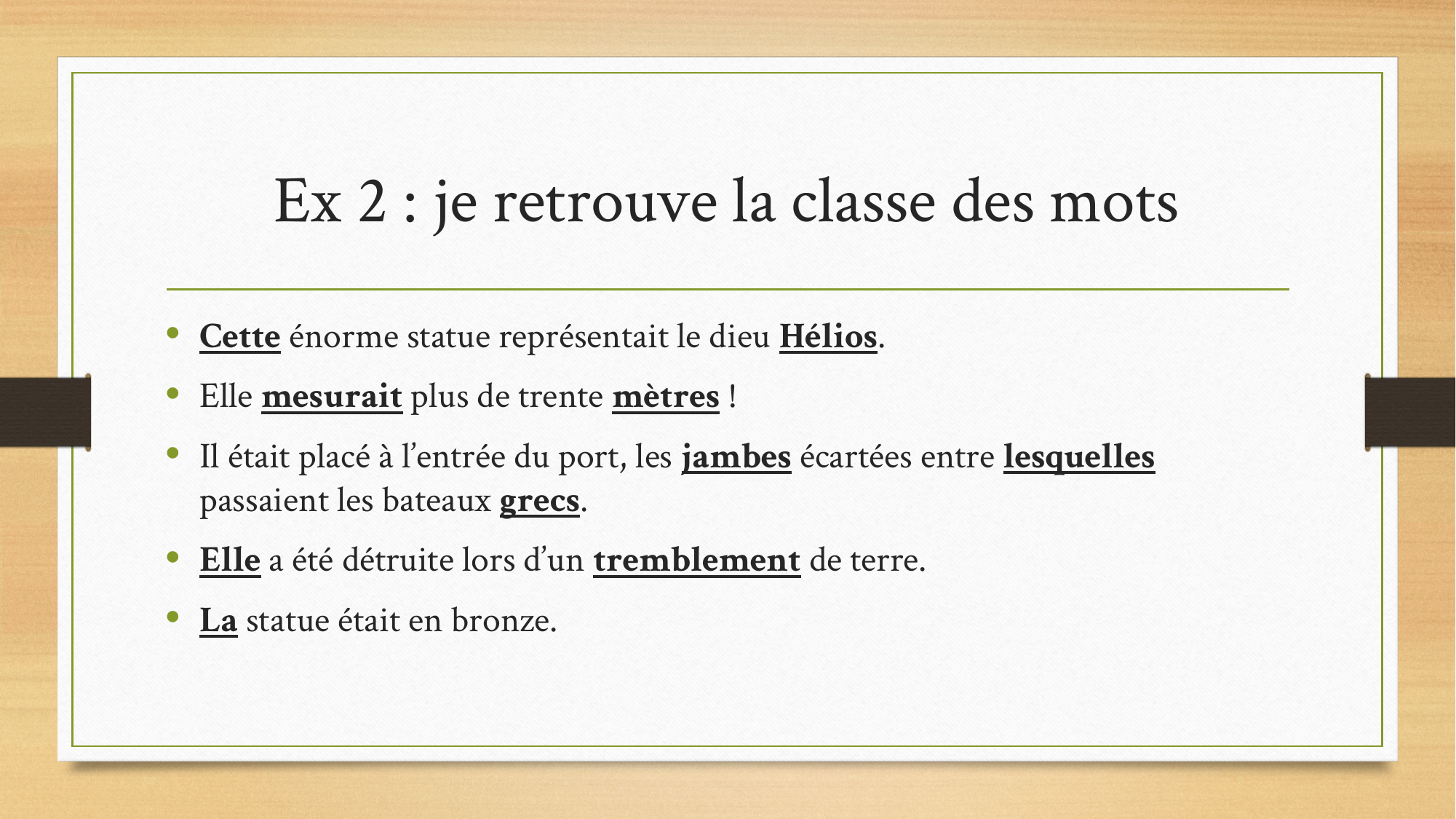

# Ex 2 : je retrouve la classe des mots
Cette énorme statue représentait le dieu Hélios.
Elle mesurait plus de trente mètres !
Il était placé à l’entrée du port, les jambes écartées entre lesquelles passaient les bateaux grecs.
Elle a été détruite lors d’un tremblement de terre.
La statue était en bronze.